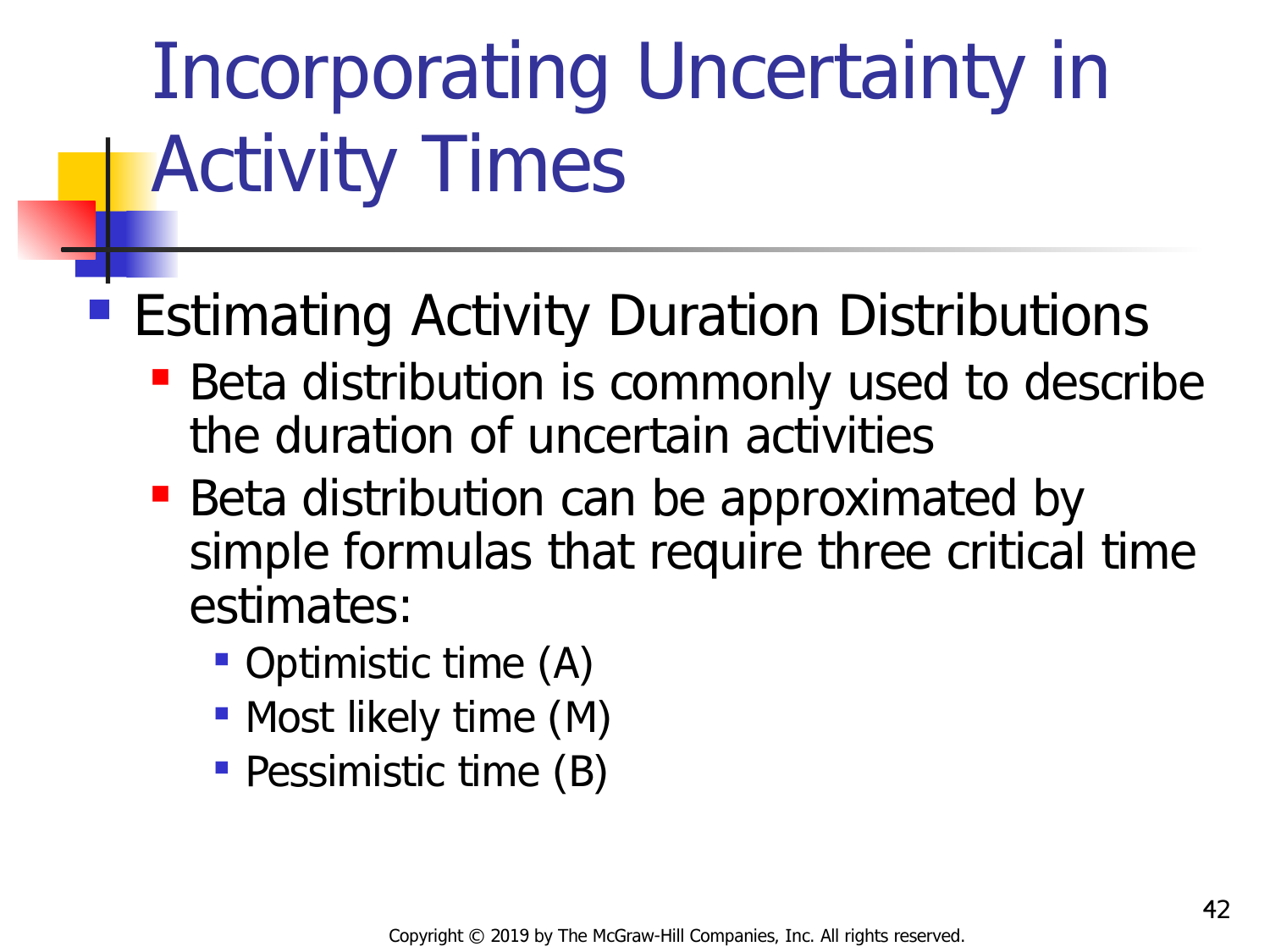

# Incorporating Uncertainty in Activity Times
Estimating Activity Duration Distributions
Beta distribution is commonly used to describe the duration of uncertain activities
Beta distribution can be approximated by simple formulas that require three critical time estimates:
Optimistic time (A)
Most likely time (M)
Pessimistic time (B)
42
Copyright © 2019 by The McGraw-Hill Companies, Inc. All rights reserved.